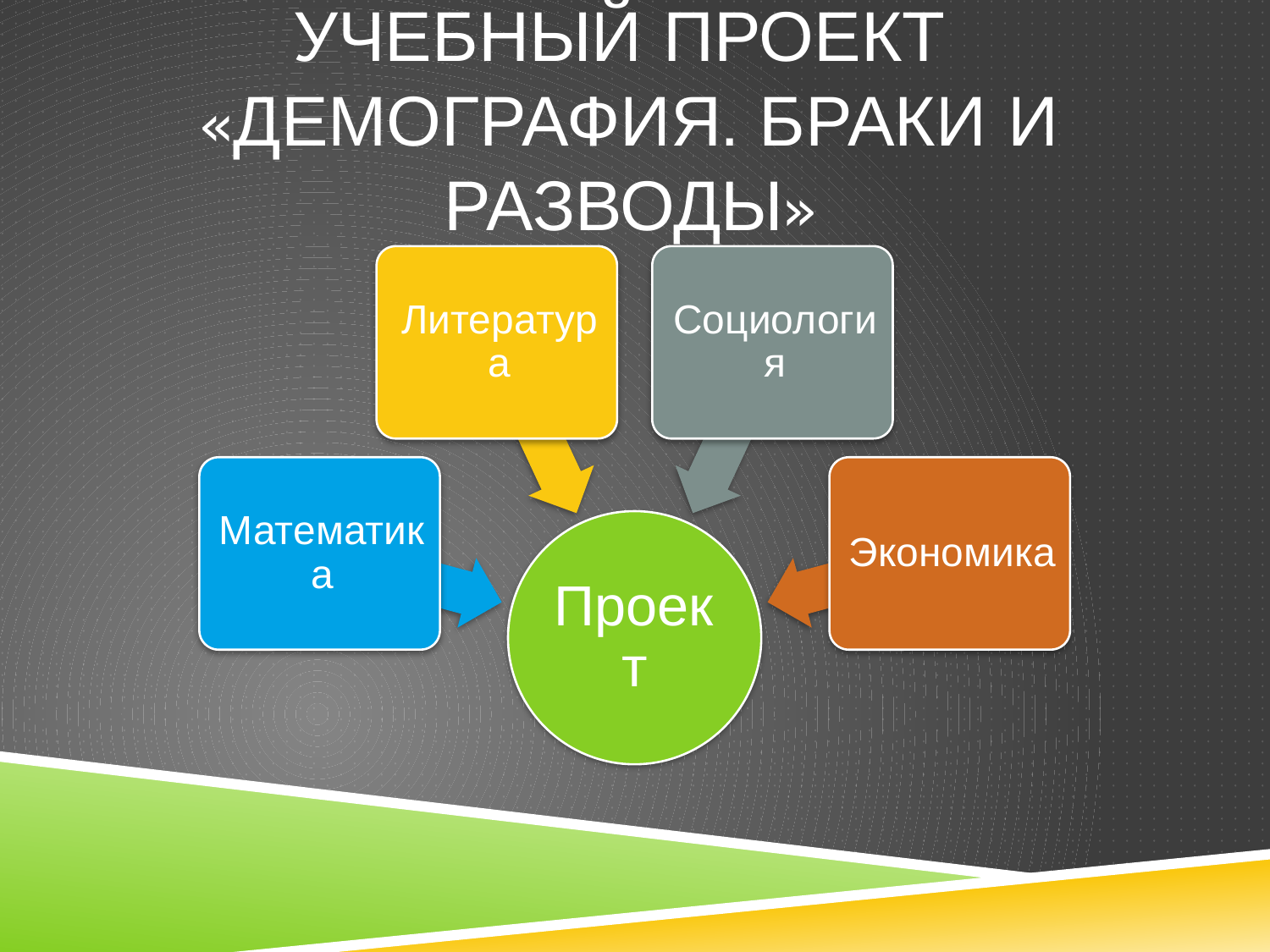

# УЧЕБНЫЙ ПРОЕКТ «Демография. Браки и разводы»
Проект
Математика
Литература
Социология
Экономика